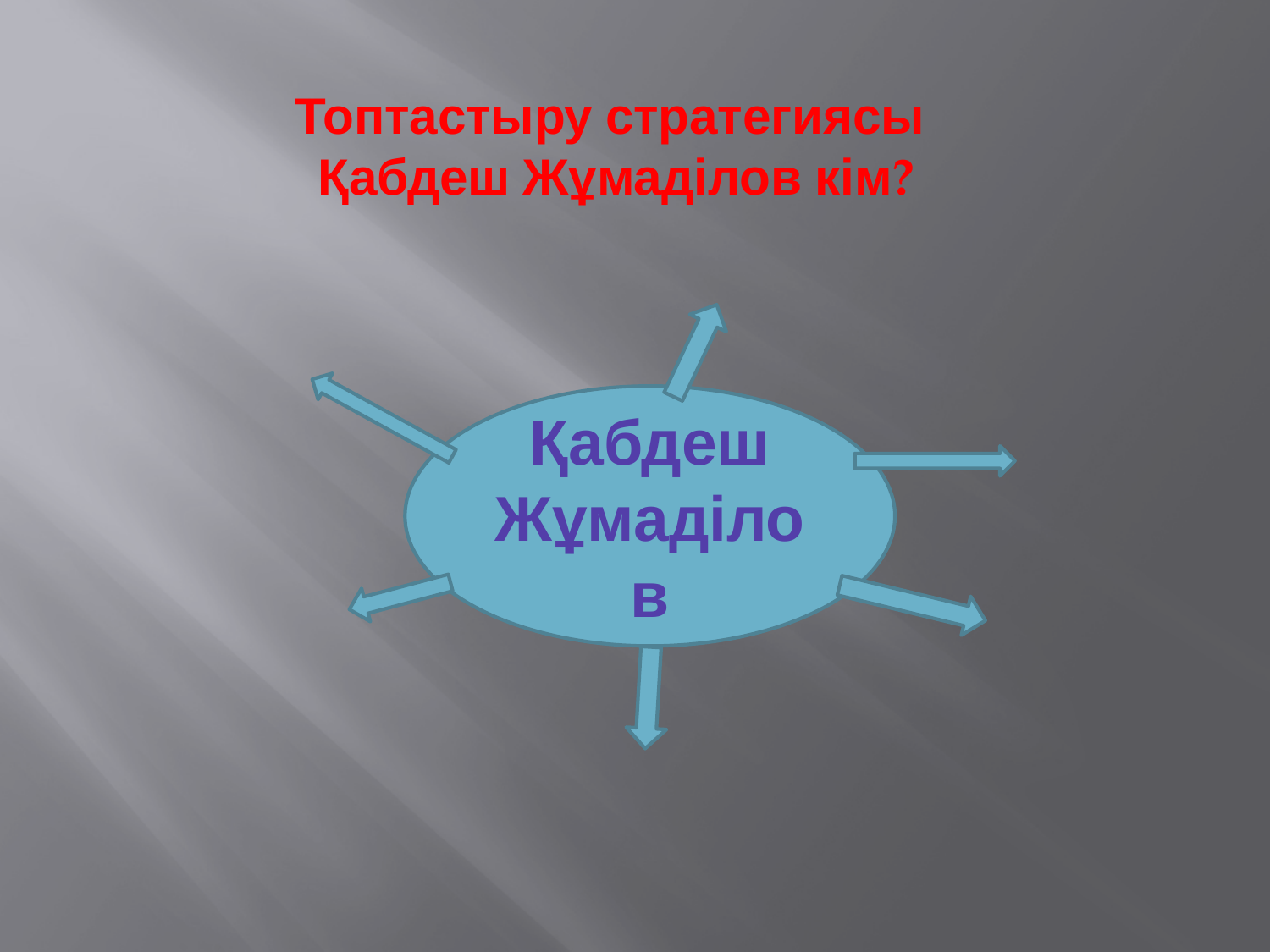

# Топтастыру стратегиясы Қабдеш Жұмаділов кім?

Қабдеш Жұмаділов